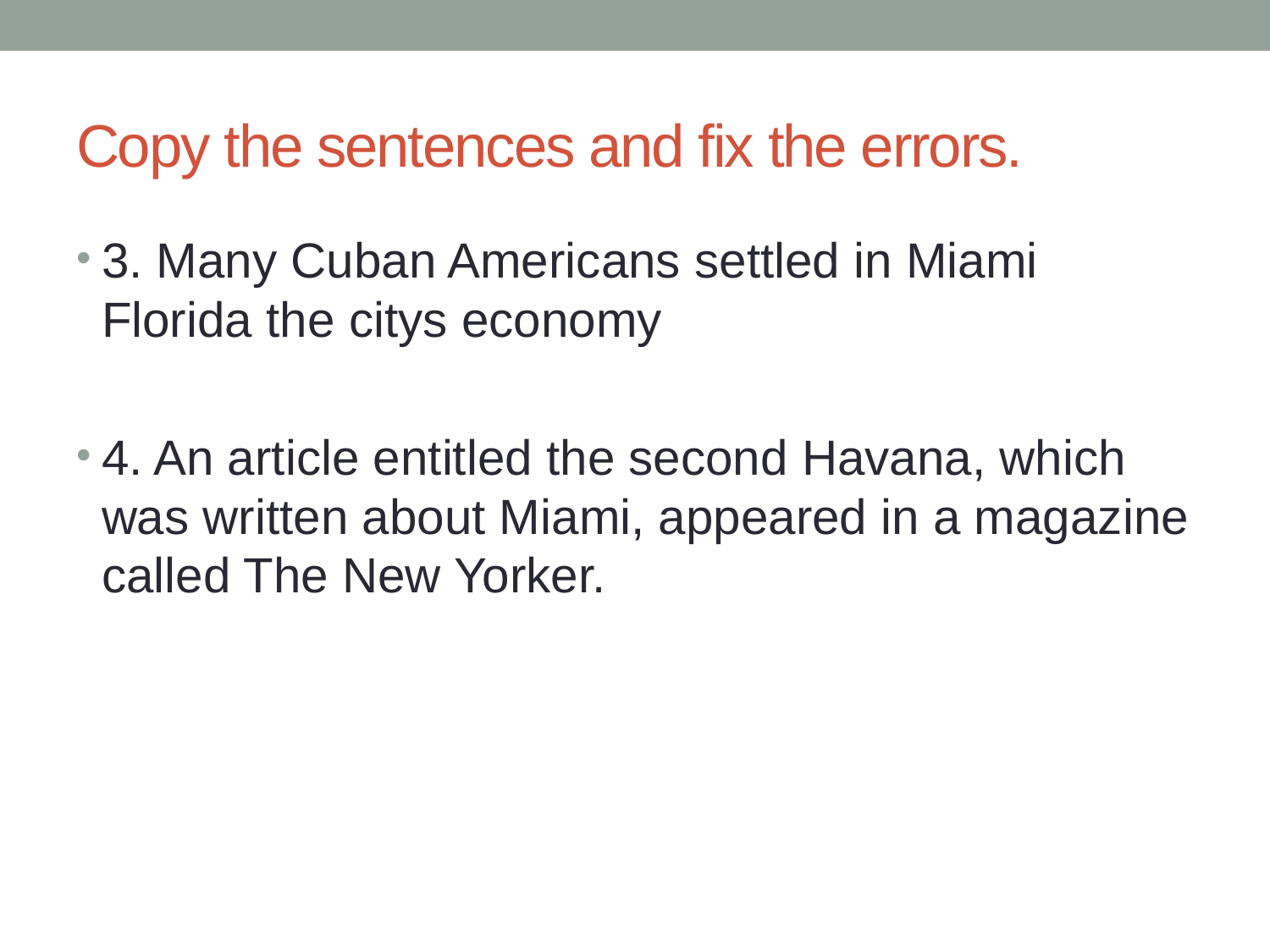

# Copy the sentences and fix the errors.
3. Many Cuban Americans settled in Miami Florida the citys economy

4. An article entitled the second Havana, which was written about Miami, appeared in a magazine called The New Yorker.